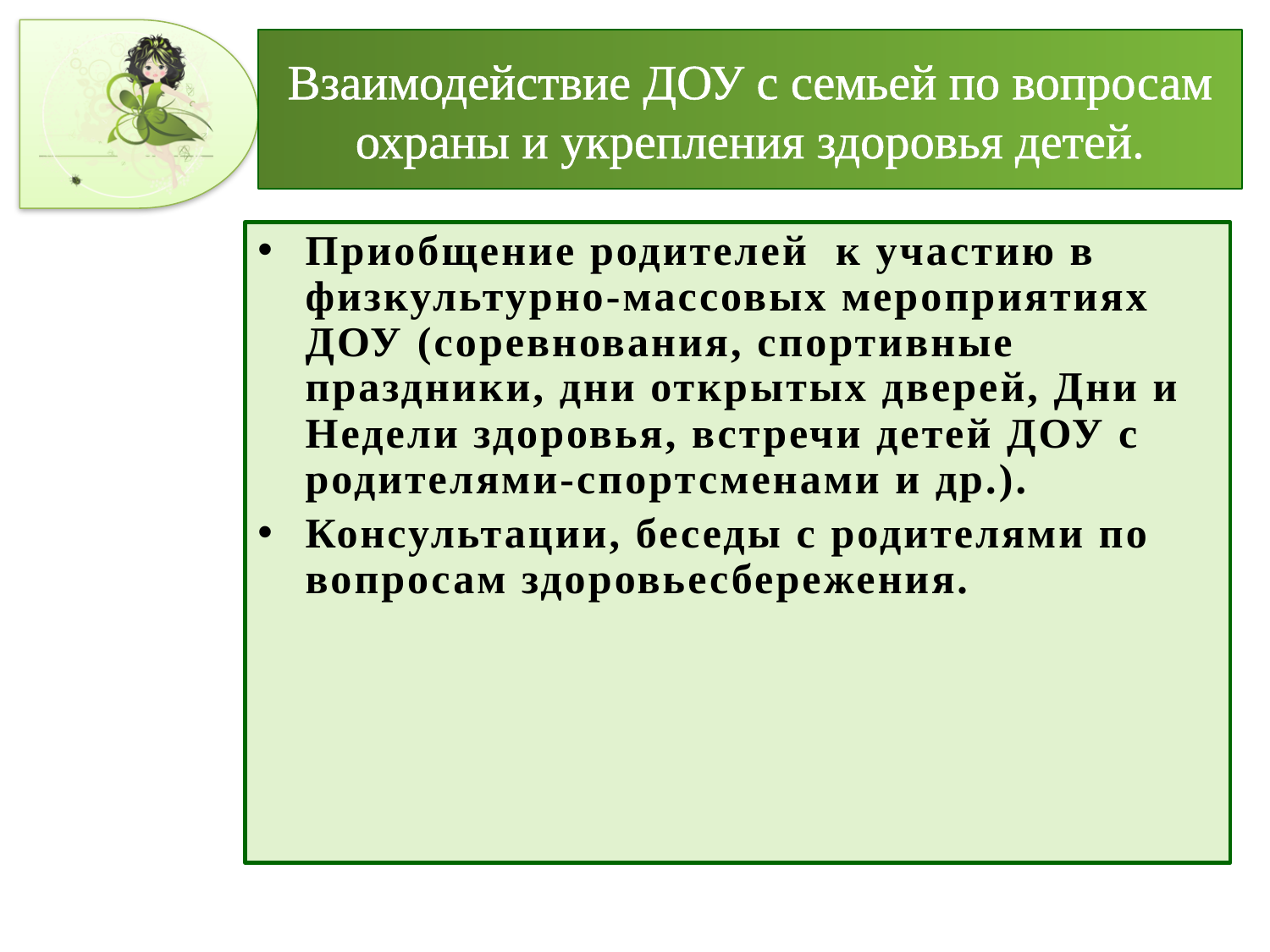

# Взаимодействие ДОУ с семьей по вопросам охраны и укрепления здоровья детей.
Приобщение родителей  к участию в физкультурно-массовых мероприятиях ДОУ (соревнования, спортивные праздники, дни открытых дверей, Дни и Недели здоровья, встречи детей ДОУ с родителями-спортсменами и др.).
Консультации, беседы с родителями по вопросам здоровьесбережения.